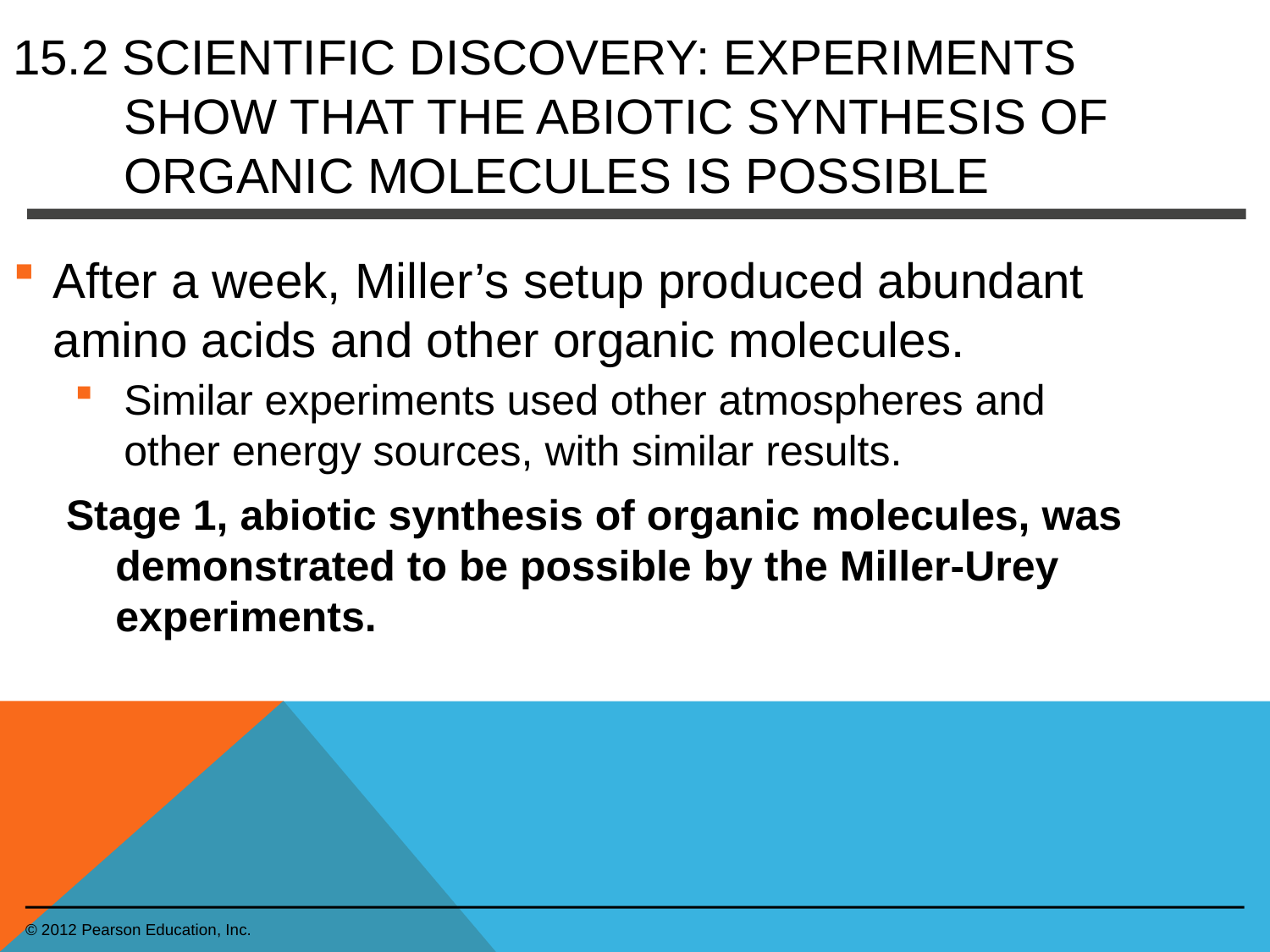

15.2 SCIENTIFIC DISCOVERY: Experiments show that the abiotic synthesis of organic molecules is possible
0

After a week, Miller’s setup produced abundant amino acids and other organic molecules.
Similar experiments used other atmospheres and other energy sources, with similar results.
Stage 1, abiotic synthesis of organic molecules, was demonstrated to be possible by the Miller-Urey experiments.

© 2012 Pearson Education, Inc.